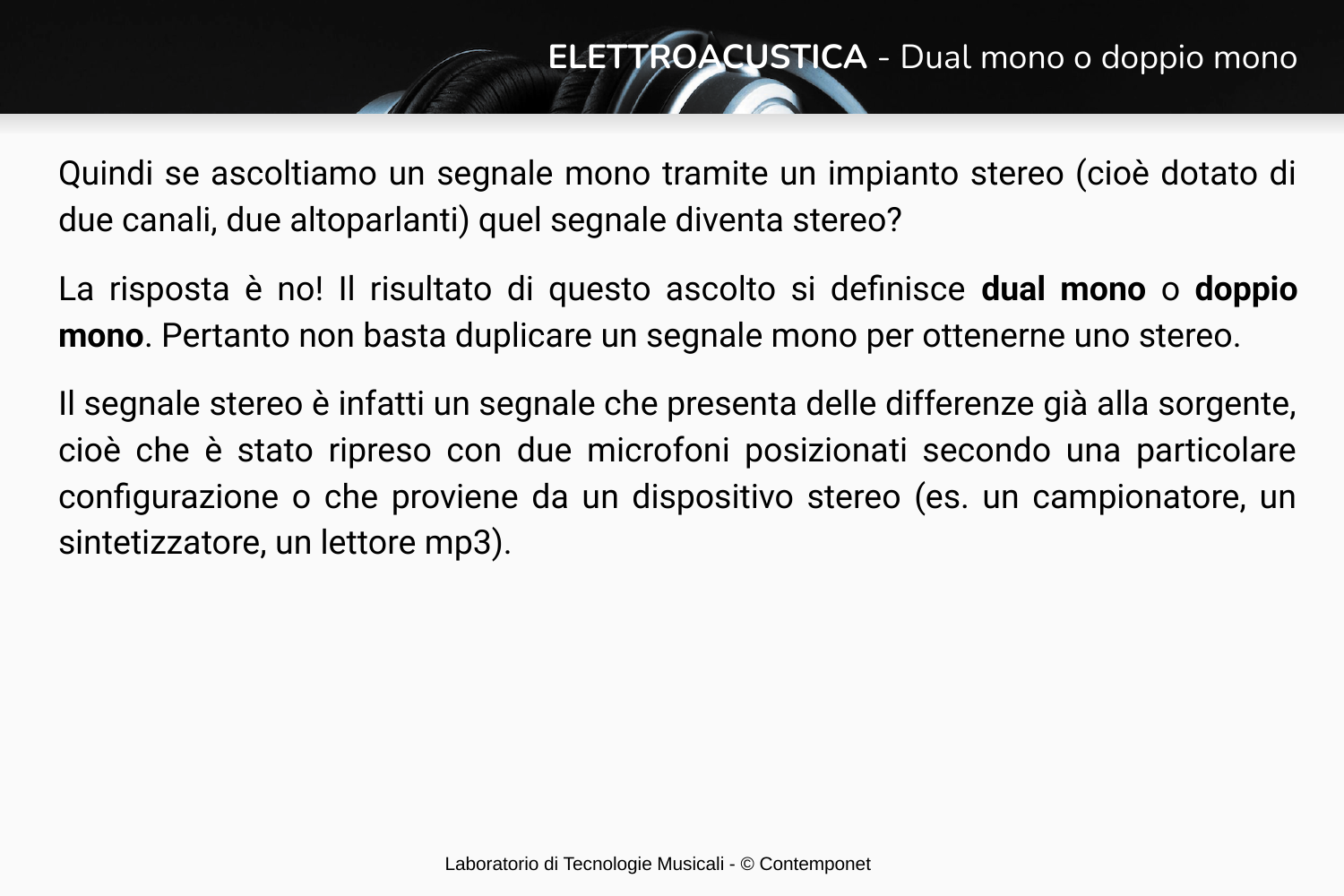

# ELETTROACUSTICA - Dual mono o doppio mono
Quindi se ascoltiamo un segnale mono tramite un impianto stereo (cioè dotato di due canali, due altoparlanti) quel segnale diventa stereo?
La risposta è no! Il risultato di questo ascolto si definisce dual mono o doppio mono. Pertanto non basta duplicare un segnale mono per ottenerne uno stereo.
Il segnale stereo è infatti un segnale che presenta delle differenze già alla sorgente, cioè che è stato ripreso con due microfoni posizionati secondo una particolare configurazione o che proviene da un dispositivo stereo (es. un campionatore, un sintetizzatore, un lettore mp3).
Laboratorio di Tecnologie Musicali - © Contemponet